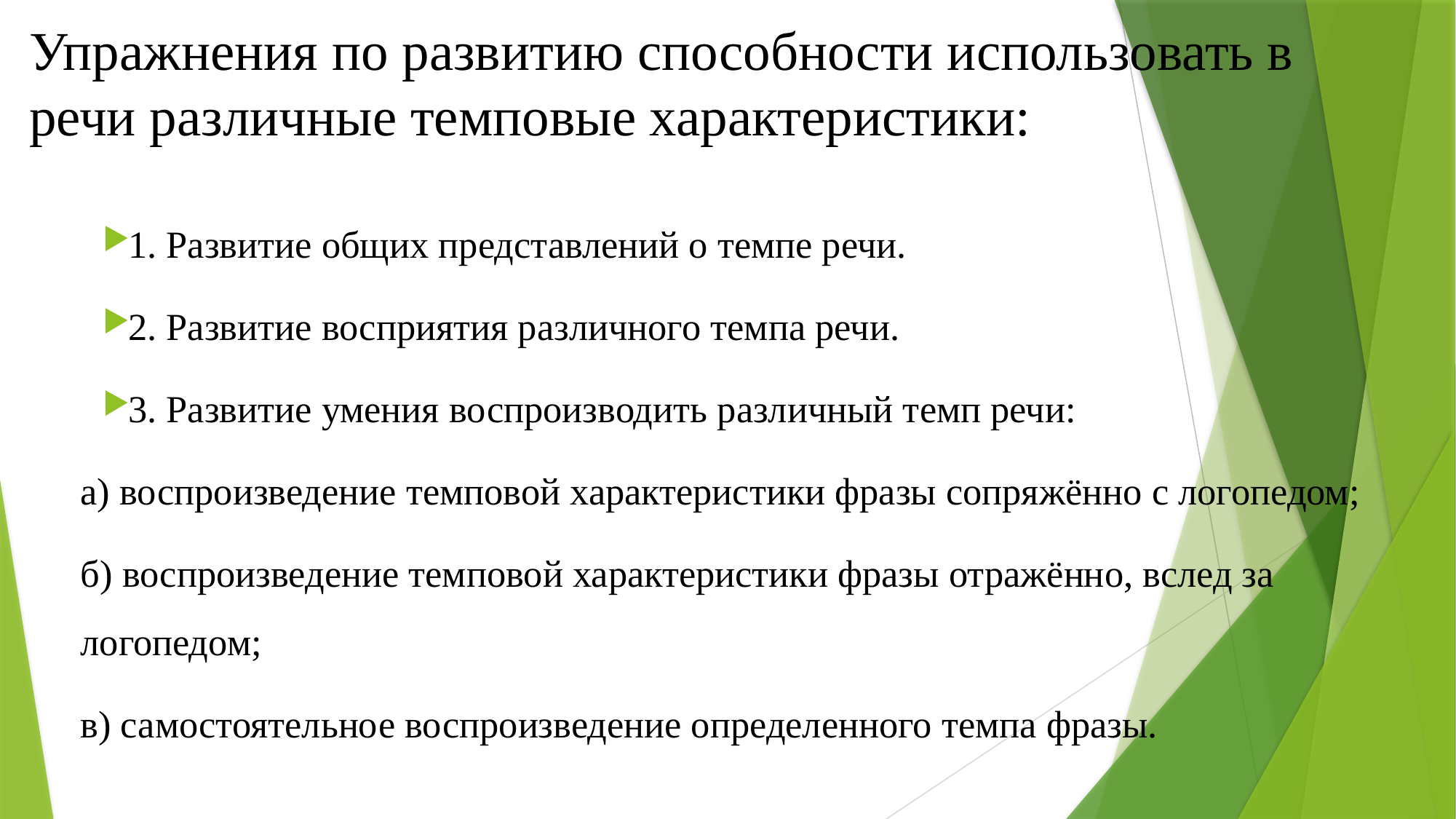

# Упражнения по развитию способности использовать в речи различные темповые характеристики:
1. Развитие общих представлений о темпе речи.
2. Развитие восприятия различного темпа речи.
3. Развитие умения воспроизводить различный темп речи:
а) воспроизведение темповой характеристики фразы сопряжённо с логопедом;
б) воспроизведение темповой характеристики фразы отражённо, вслед за логопедом;
в) самостоятельное воспроизведение определенного темпа фразы.